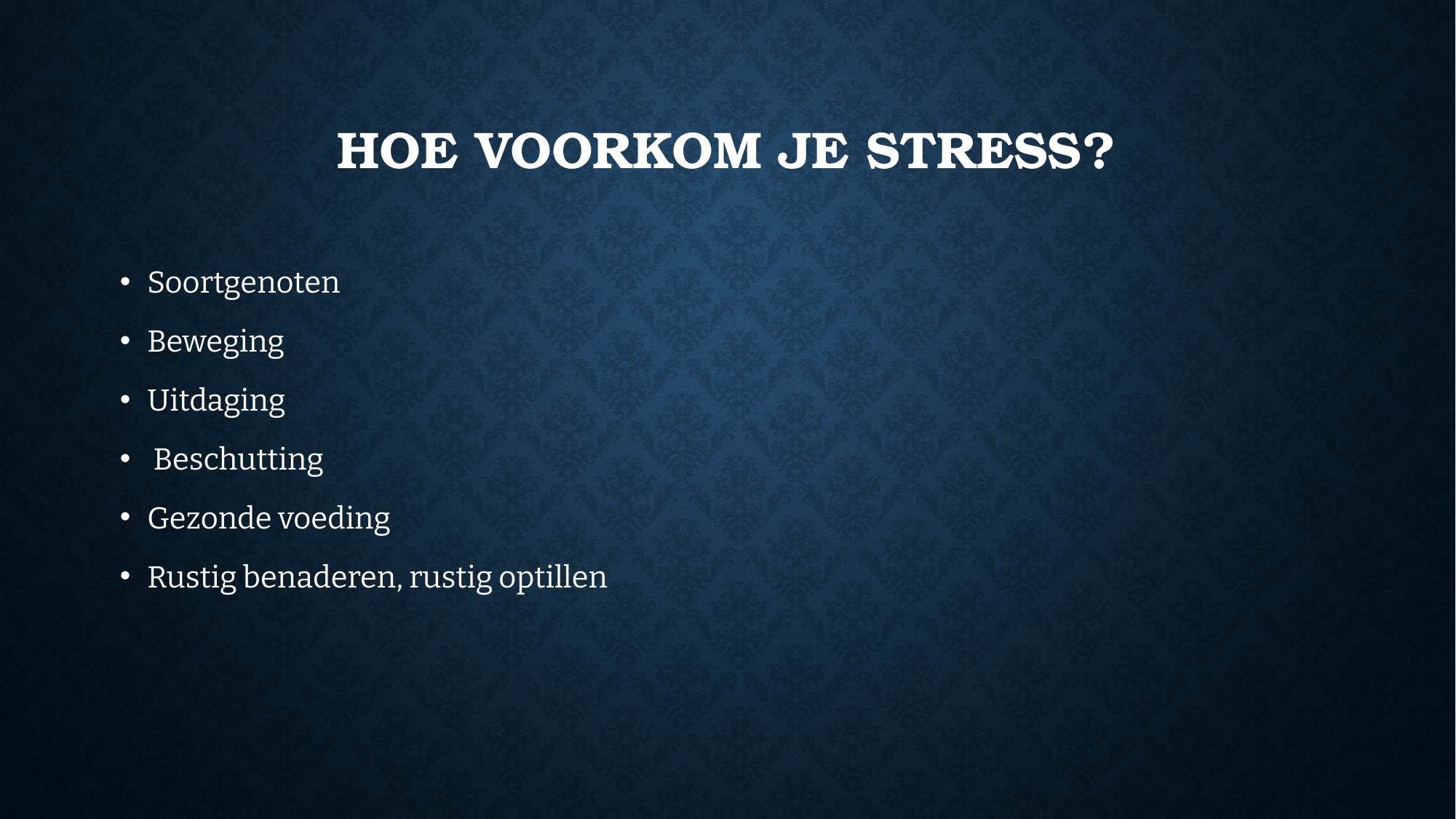

# Hoe voorkom je stress?
Soortgenoten
Beweging
Uitdaging
 Beschutting
Gezonde voeding
Rustig benaderen, rustig optillen